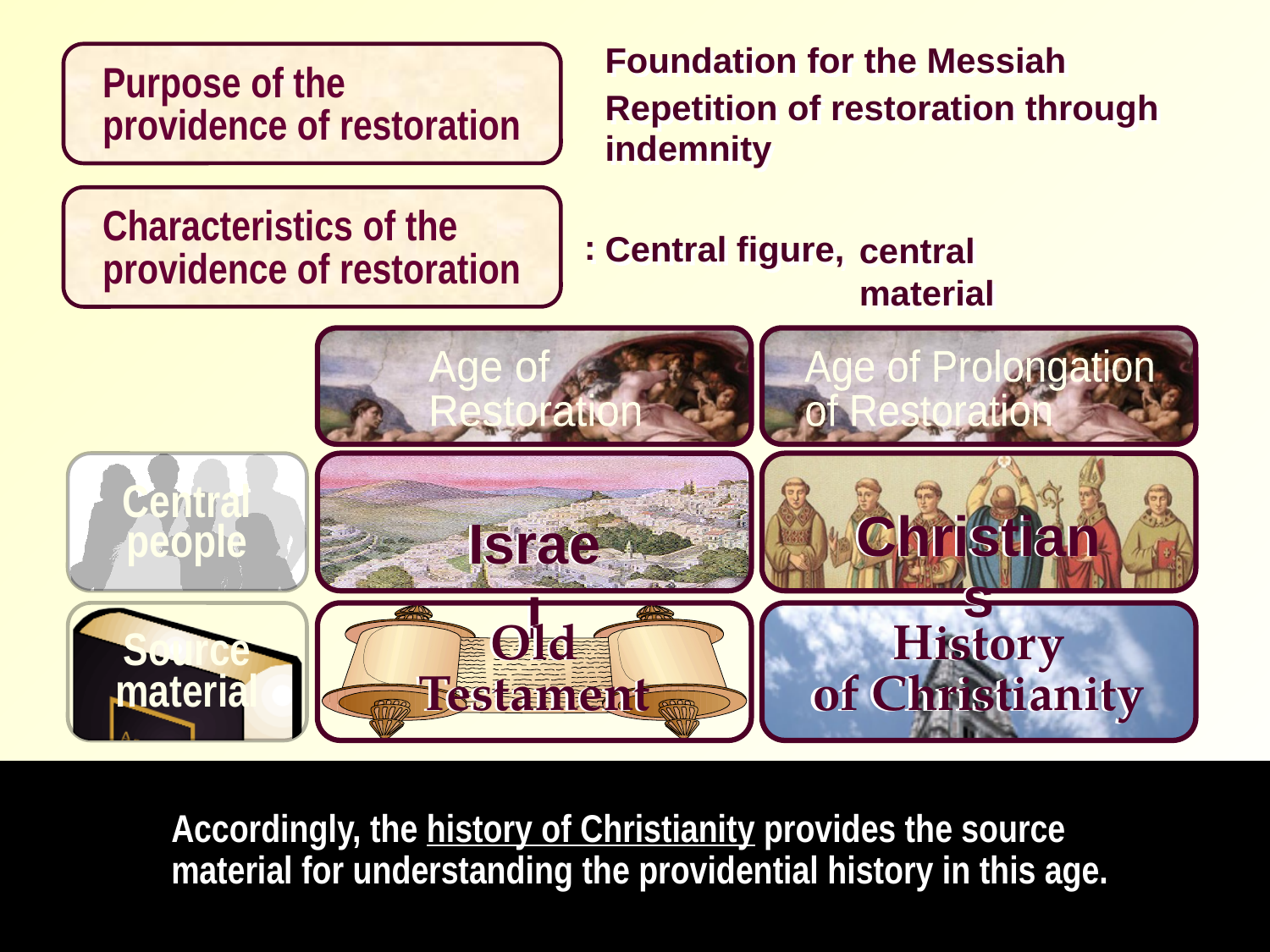

Foundation for the Messiah

Purpose of the
providence of restoration
Repetition of restoration through indemnity

Characteristics of the
providence of restoration
:
Central figure,
central material

Age of
Restoration
Age of Prolongation
of Restoration

Central
Israel
Christians
people

Source
Old Testament
History
of Christianity
material

Accordingly, the history of Christianity provides the source material for understanding the providential history in this age.